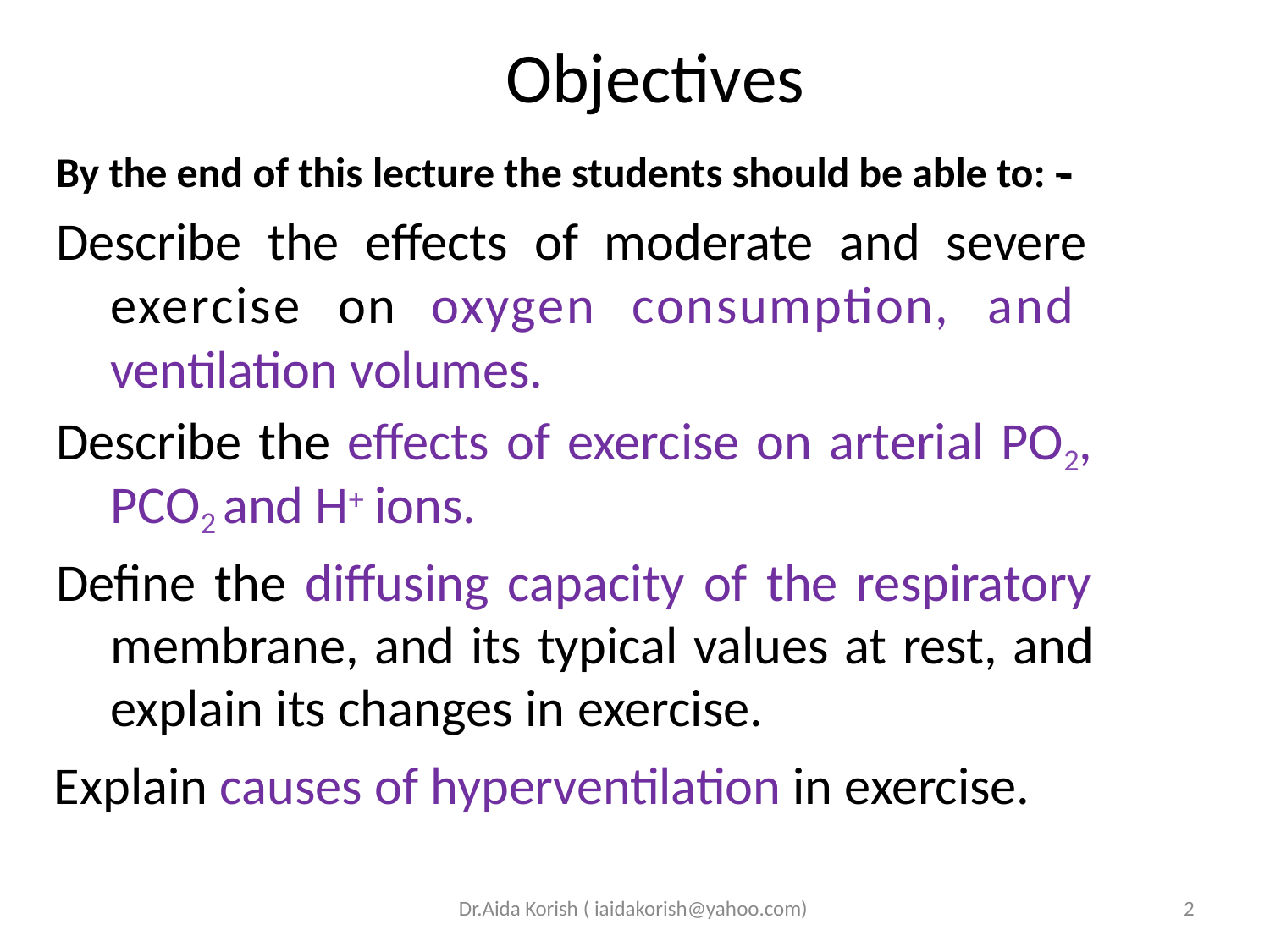

# Objectives
By the end of this lecture the students should be able to: -­‐
Describe the eﬀects of moderate and severe  exercise on oxygen consumption, and  ventilation volumes.
Describe the eﬀects of exercise on arterial PO2,  PCO2 and H+ ions.
Deﬁne the diﬀusing capacity of the respiratory  membrane, and its typical values at rest, and  explain its changes in exercise.
Explain causes of hyperventilation in exercise.
Dr.Aida Korish ( iaidakorish@yahoo.com)
2